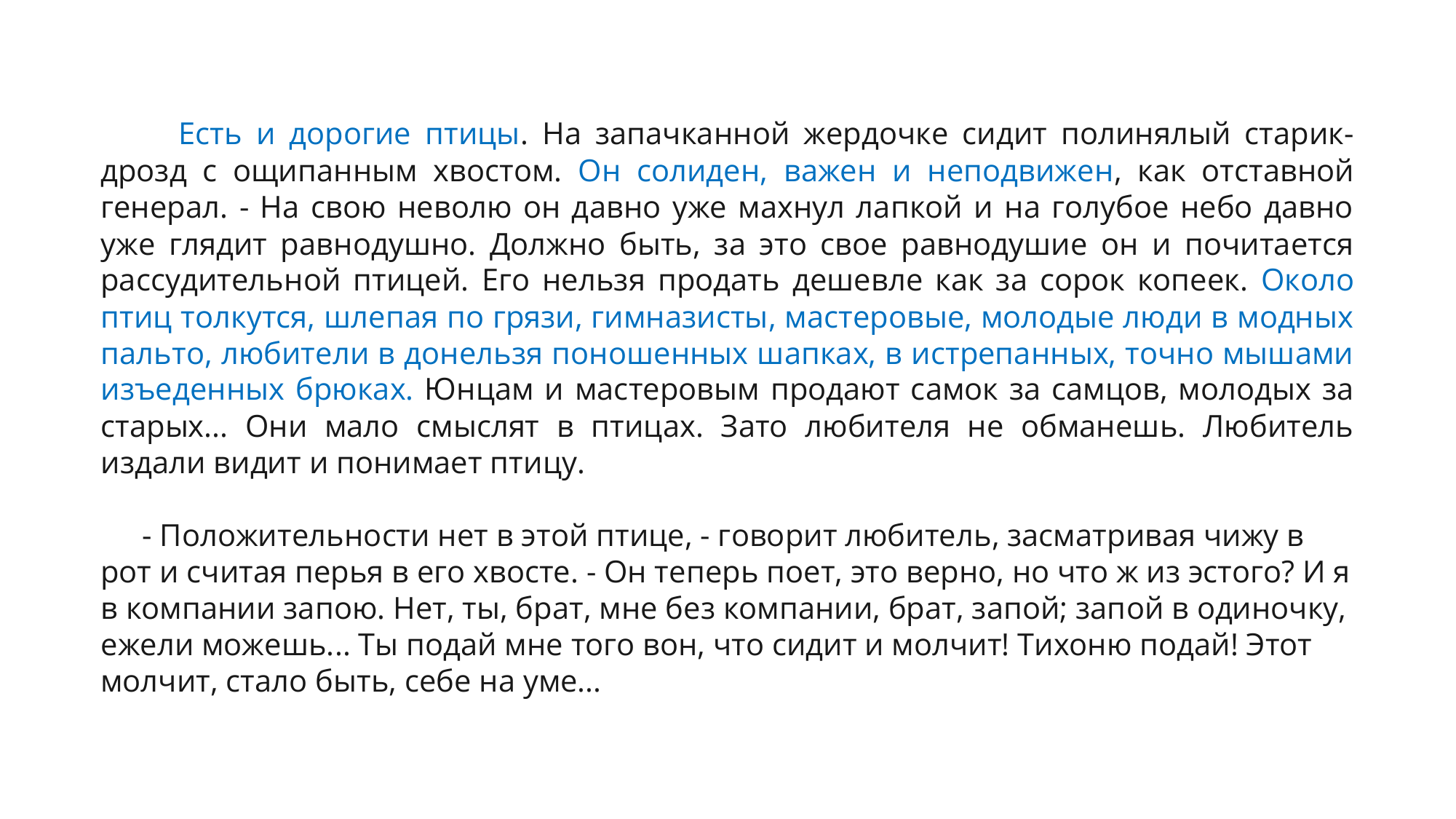

Есть и дорогие птицы. На запачканной жердочке сидит полинялый старик-дрозд с ощипанным хвостом. Он солиден, важен и неподвижен, как отставной генерал. - На свою неволю он давно уже махнул лапкой и на голубое небо давно уже глядит равнодушно. Должно быть, за это свое равнодушие он и почитается рассудительной птицей. Его нельзя продать дешевле как за сорок копеек. Около птиц толкутся, шлепая по грязи, гимназисты, мастеровые, молодые люди в модных пальто, любители в донельзя поношенных шапках, в истрепанных, точно мышами изъеденных брюках. Юнцам и мастеровым продают самок за самцов, молодых за старых... Они мало смыслят в птицах. Зато любителя не обманешь. Любитель издали видит и понимает птицу.
      - Положительности нет в этой птице, - говорит любитель, засматривая чижу в рот и считая перья в его хвосте. - Он теперь поет, это верно, но что ж из эстого? И я в компании запою. Нет, ты, брат, мне без компании, брат, запой; запой в одиночку, ежели можешь... Ты подай мне того вон, что сидит и молчит! Тихоню подай! Этот молчит, стало быть, себе на уме...